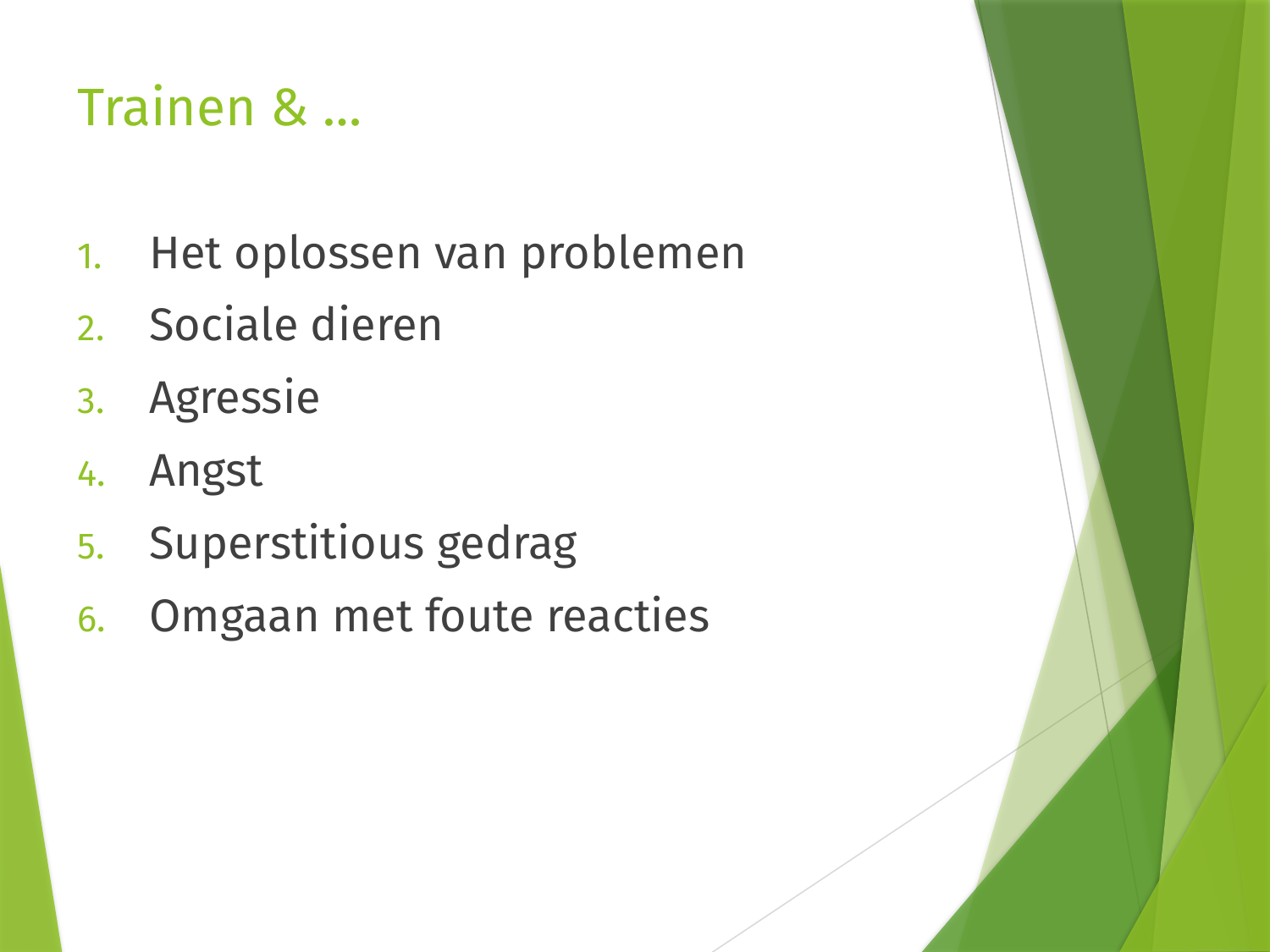

# Trainen & …
Het oplossen van problemen
Sociale dieren
Agressie
Angst
Superstitious gedrag
Omgaan met foute reacties